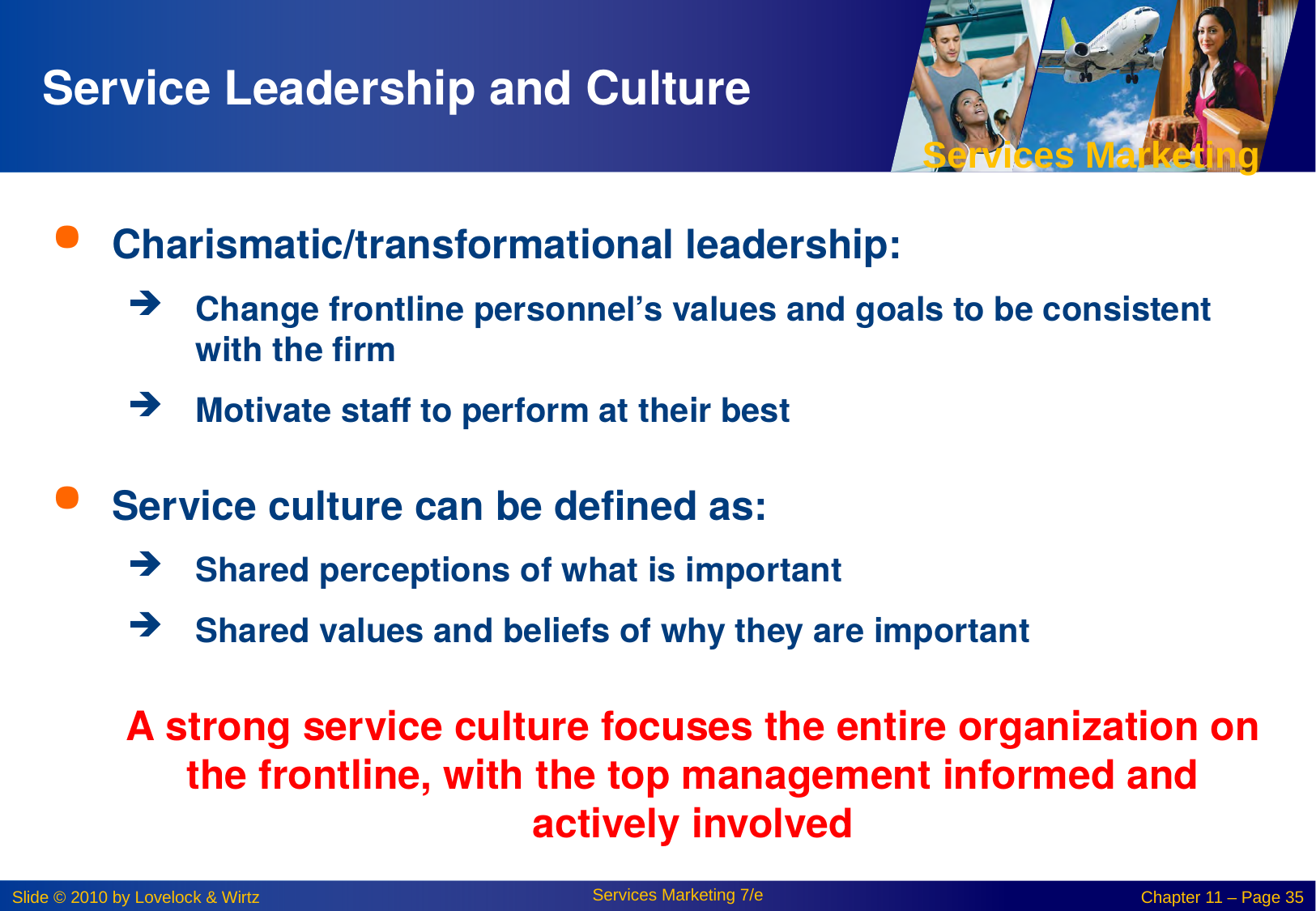

# Service Leadership and Culture
Charismatic/transformational leadership:
Change frontline personnel’s values and goals to be consistent with the firm
Motivate staff to perform at their best
Service culture can be defined as:
Shared perceptions of what is important
Shared values and beliefs of why they are important
	A strong service culture focuses the entire organization on the frontline, with the top management informed and actively involved